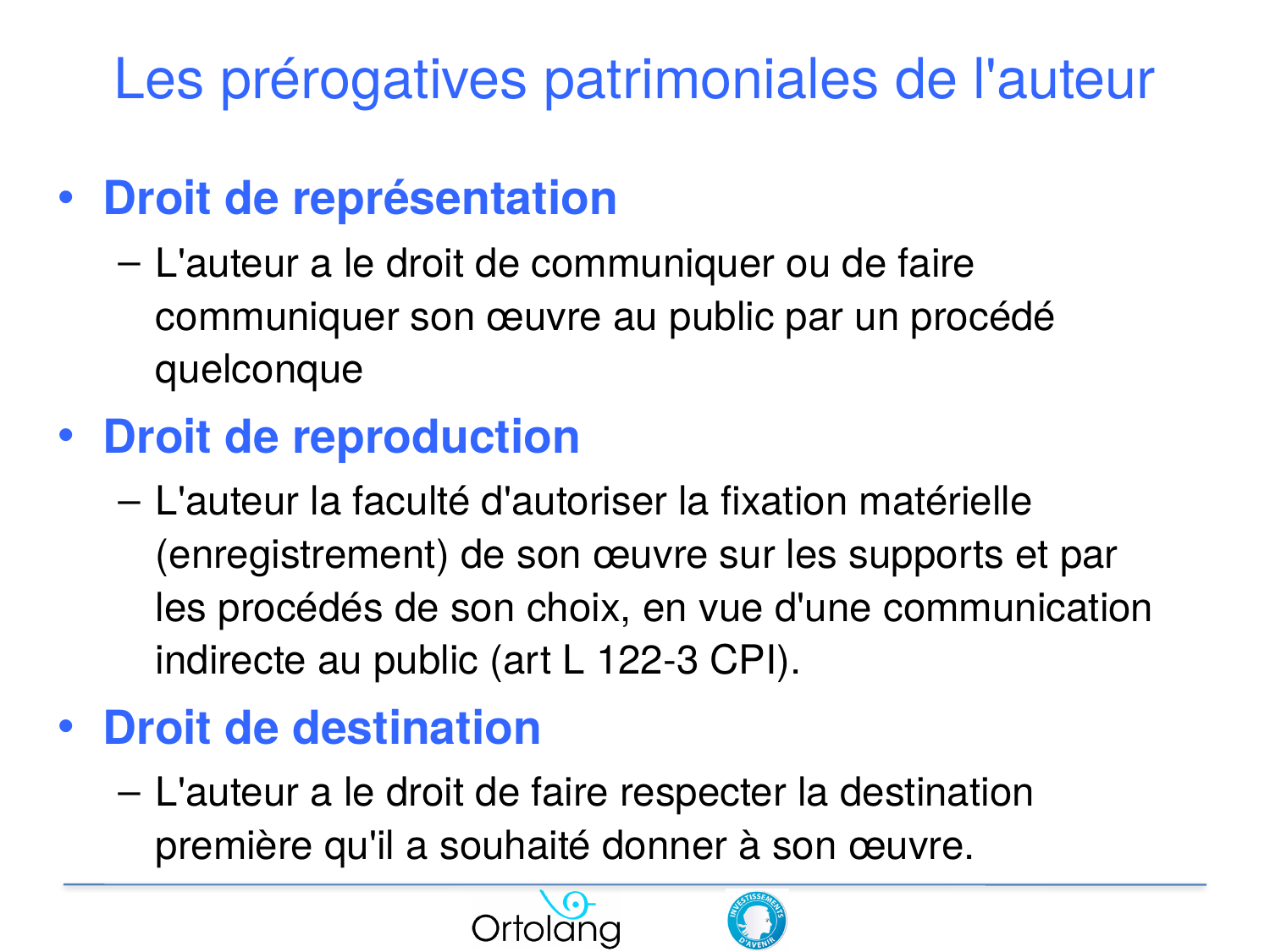

# Les prérogatives patrimoniales de l'auteur
Droit de représentation
L'auteur a le droit de communiquer ou de faire communiquer son œuvre au public par un procédé quelconque
Droit de reproduction
L'auteur la faculté d'autoriser la fixation matérielle (enregistrement) de son œuvre sur les supports et par les procédés de son choix, en vue d'une communication indirecte au public (art L 122-3 CPI).
Droit de destination
L'auteur a le droit de faire respecter la destination première qu'il a souhaité donner à son œuvre.